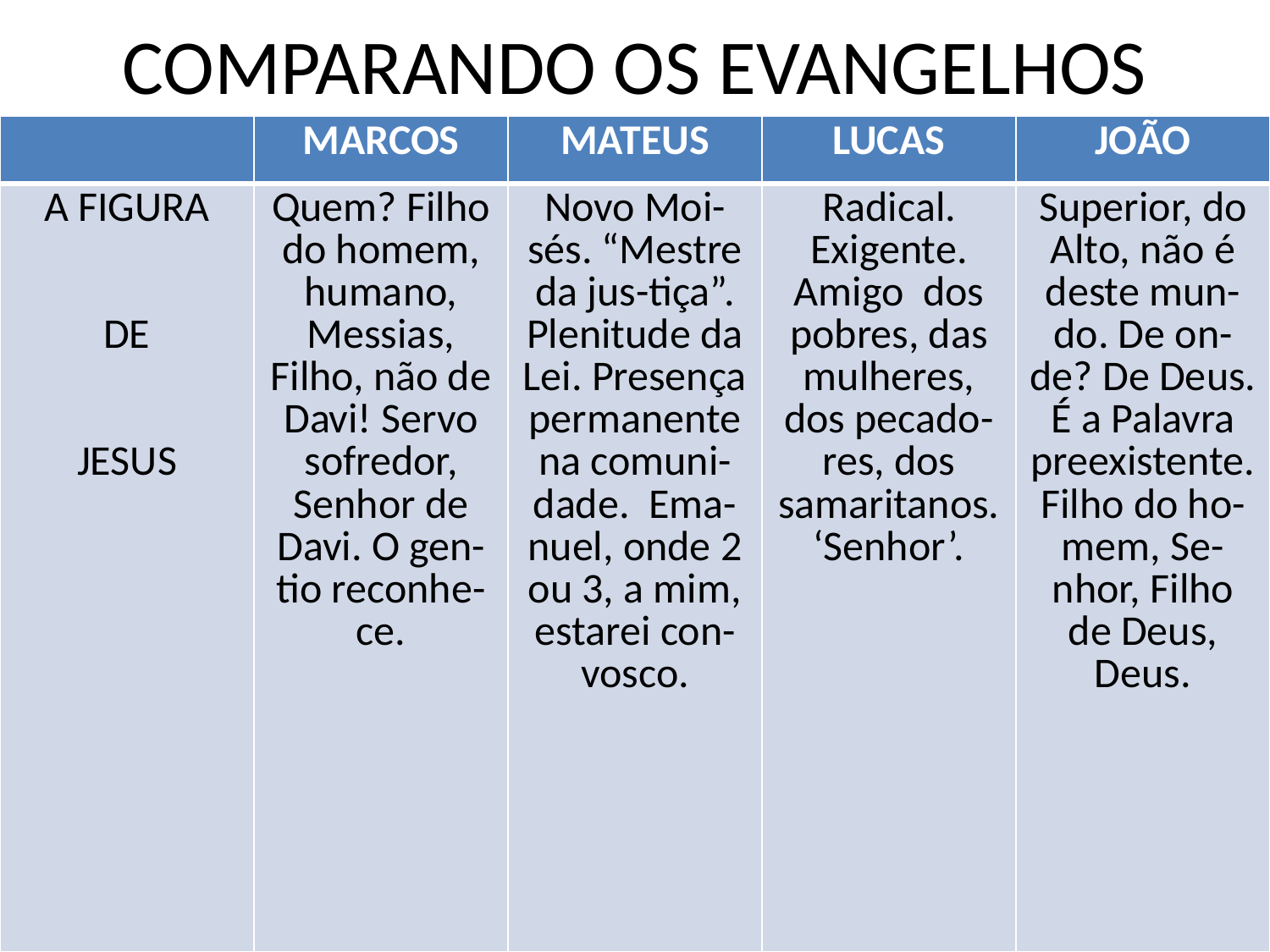

# COMPARANDO OS EVANGELHOS
|  | MARCOS | MATEUS | LUCAS | JOÃO |
| --- | --- | --- | --- | --- |
| A FIGURA DE JESUS | Quem? Filho do homem, humano, Messias, Filho, não de Davi! Servo sofredor, Senhor de Davi. O gen-tio reconhe-ce. | Novo Moi-sés. “Mestre da jus-tiça”. Plenitude da Lei. Presença permanente na comuni-dade. Ema-nuel, onde 2 ou 3, a mim, estarei con-vosco. | Radical. Exigente. Amigo dos pobres, das mulheres, dos pecado-res, dos samaritanos. ‘Senhor’. | Superior, do Alto, não é deste mun-do. De on-de? De Deus. É a Palavra preexistente. Filho do ho-mem, Se-nhor, Filho de Deus, Deus. |